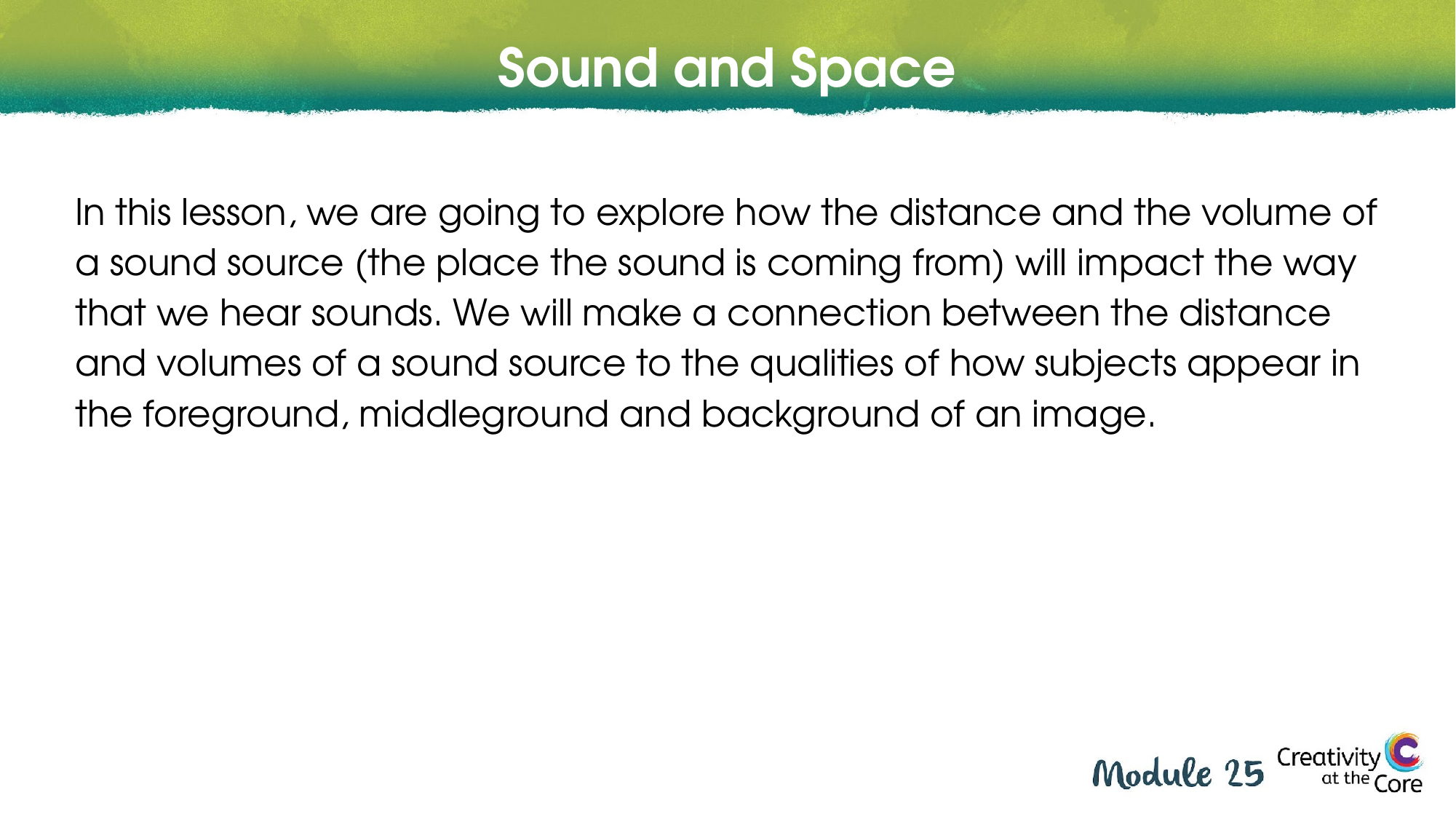

Sound and Space

In this lesson, we are going to explore how the distance and the volume of a sound source (the place the sound is coming from) will impact the way that we hear sounds. We will make a connection between the distance and volumes of a sound source to the qualities of how subjects appear in the foreground, middleground and background of an image.